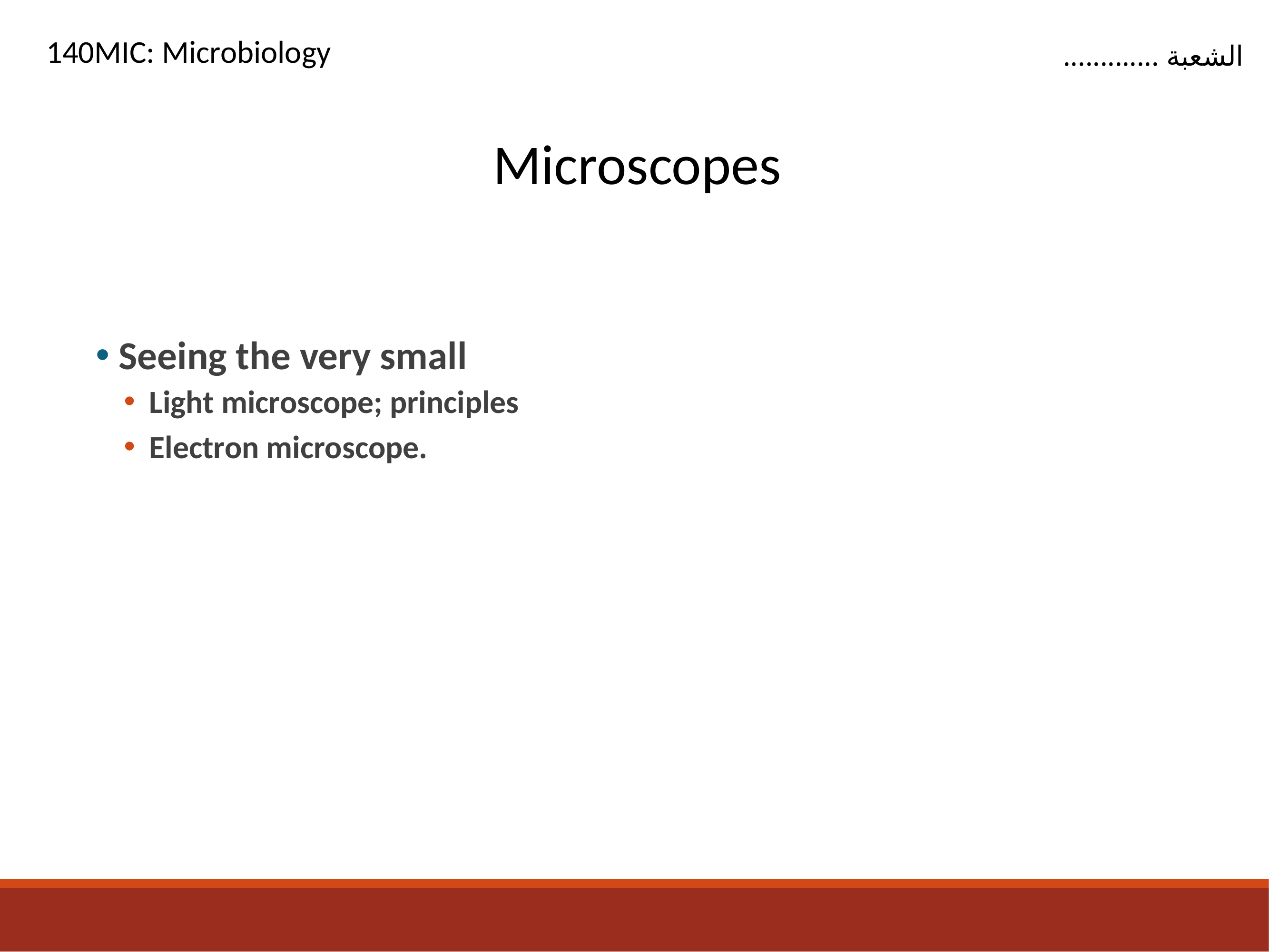

140MIC: Microbiology
الشعبة .............
Microscopes

 Seeing the very small
Light microscope; principles
Electron microscope.